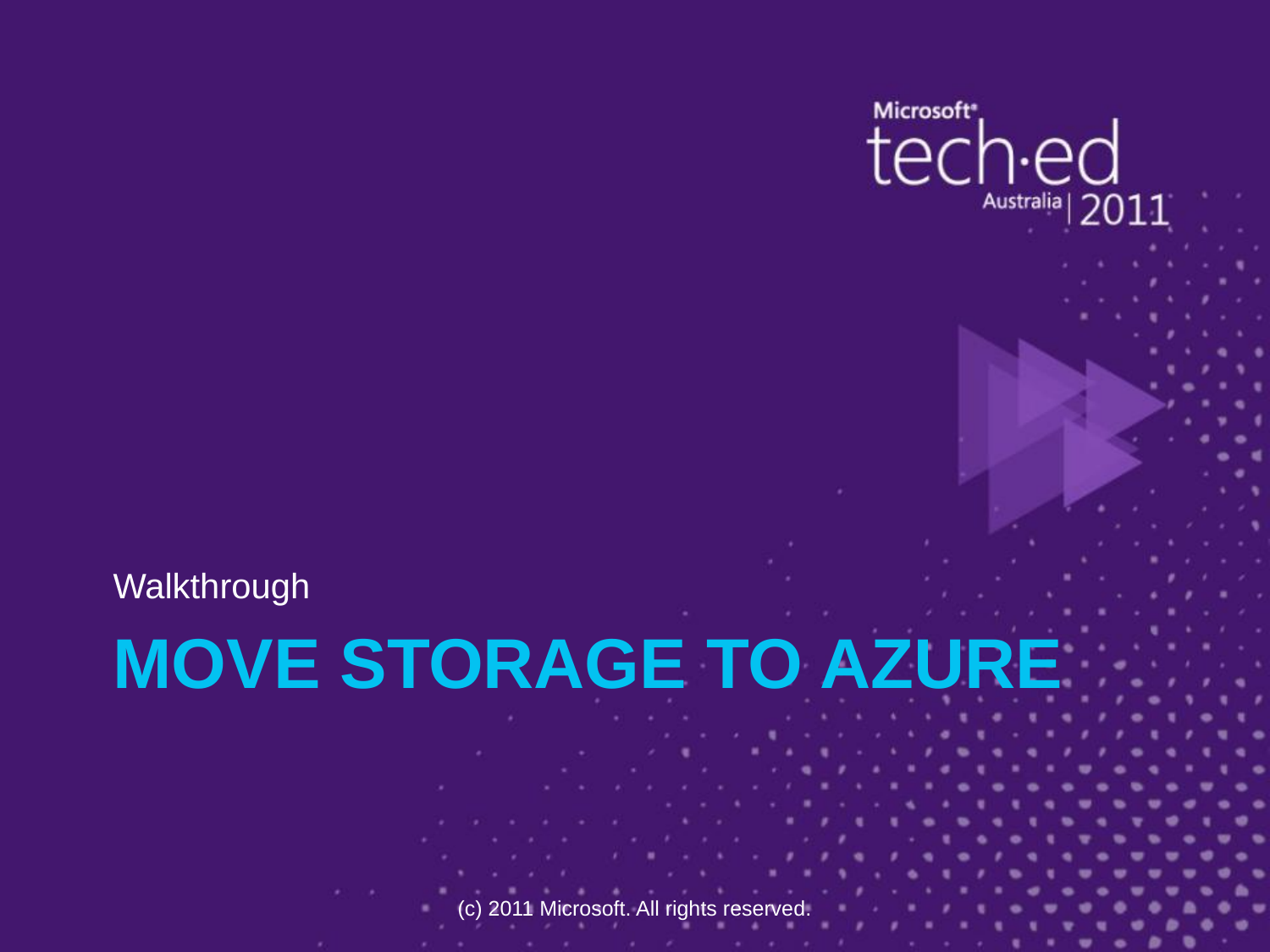

Walkthrough
# MOVE STORAGE TO AZURE
(c) 2011 Microsoft. All rights reserved.